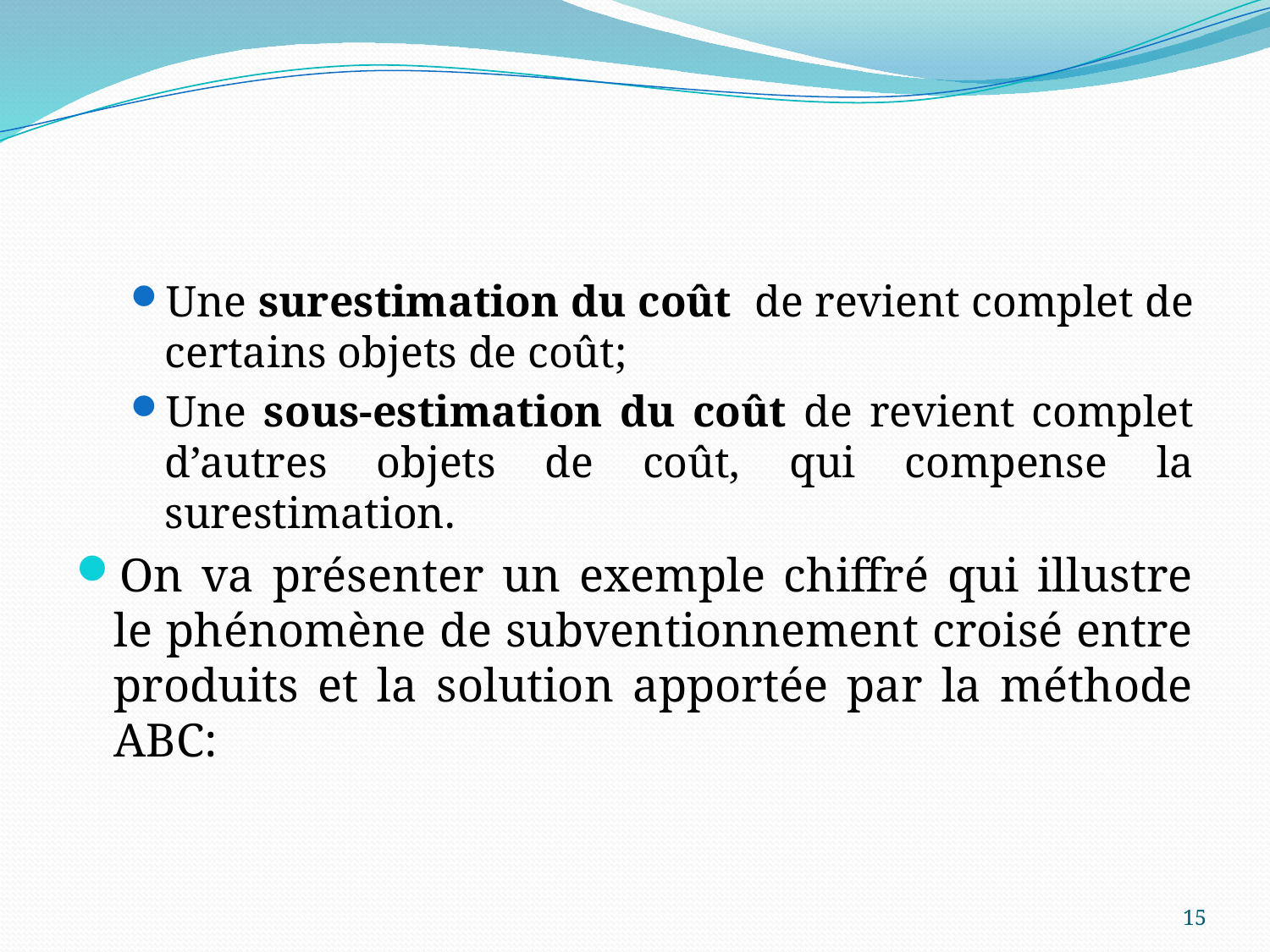

#
Une surestimation du coût  de revient complet de certains objets de coût;
Une sous-estimation du coût de revient complet d’autres objets de coût, qui compense la surestimation.
On va présenter un exemple chiffré qui illustre le phénomène de subventionnement croisé entre produits et la solution apportée par la méthode ABC:
15